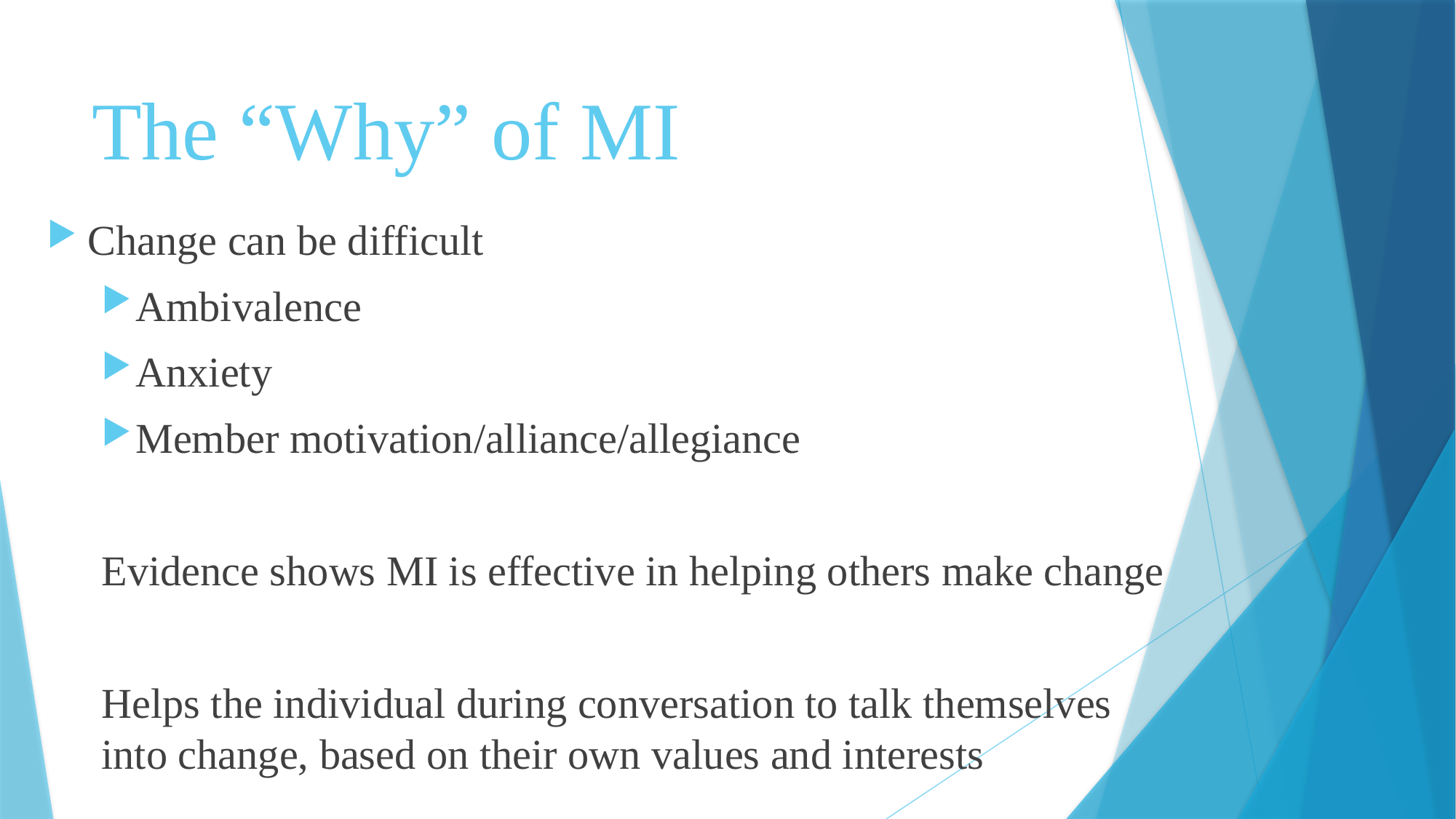

# The “Why” of MI
Change can be difficult
Ambivalence
Anxiety
Member motivation/alliance/allegiance

Evidence shows MI is effective in helping others make change

Helps the individual during conversation to talk themselves into change, based on their own values and interests